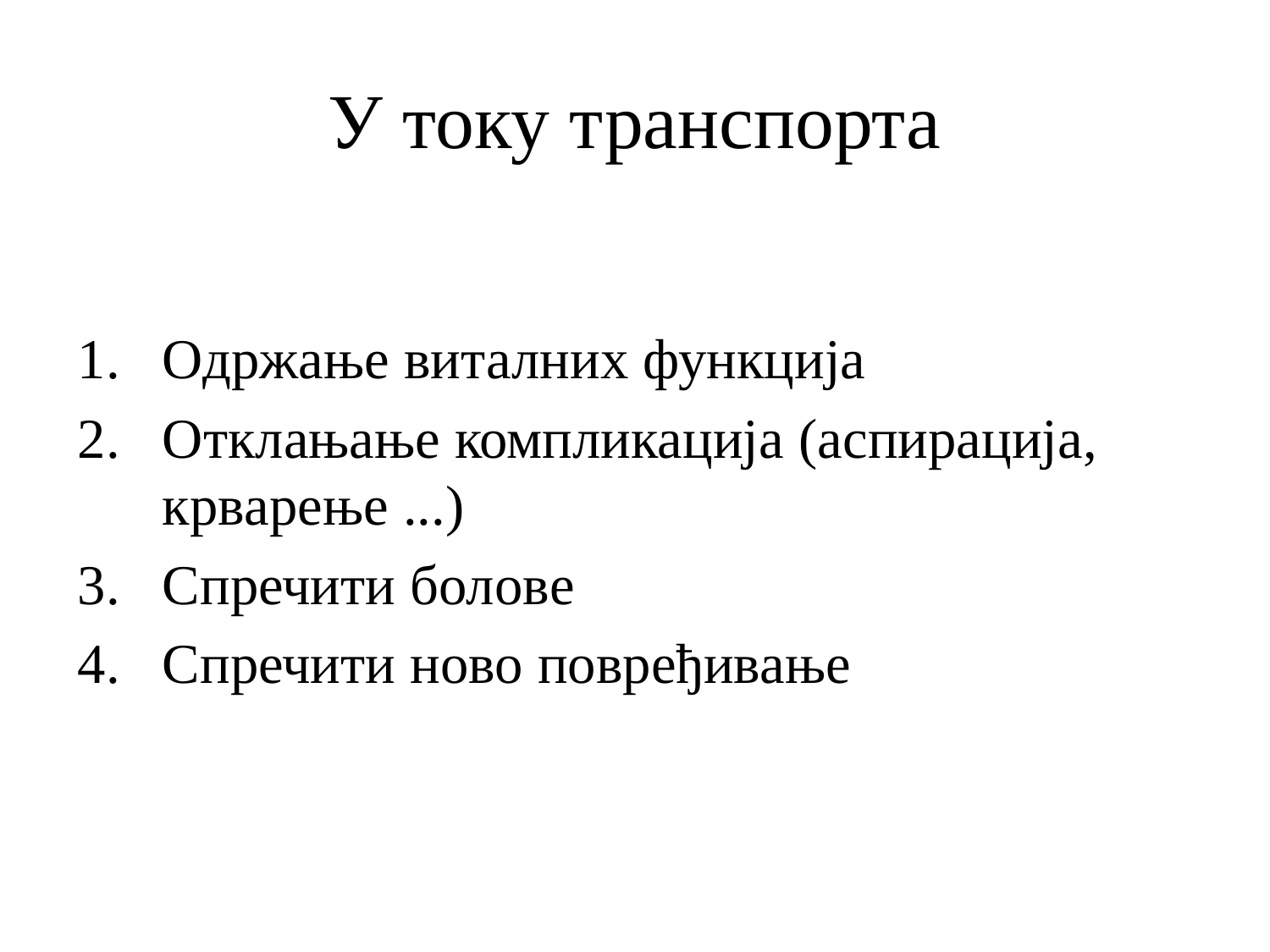

# У току транспорта
Одржање виталних функција
Отклањање компликација (аспирација, крварење ...)
Спречити болове
Спречити ново повређивање